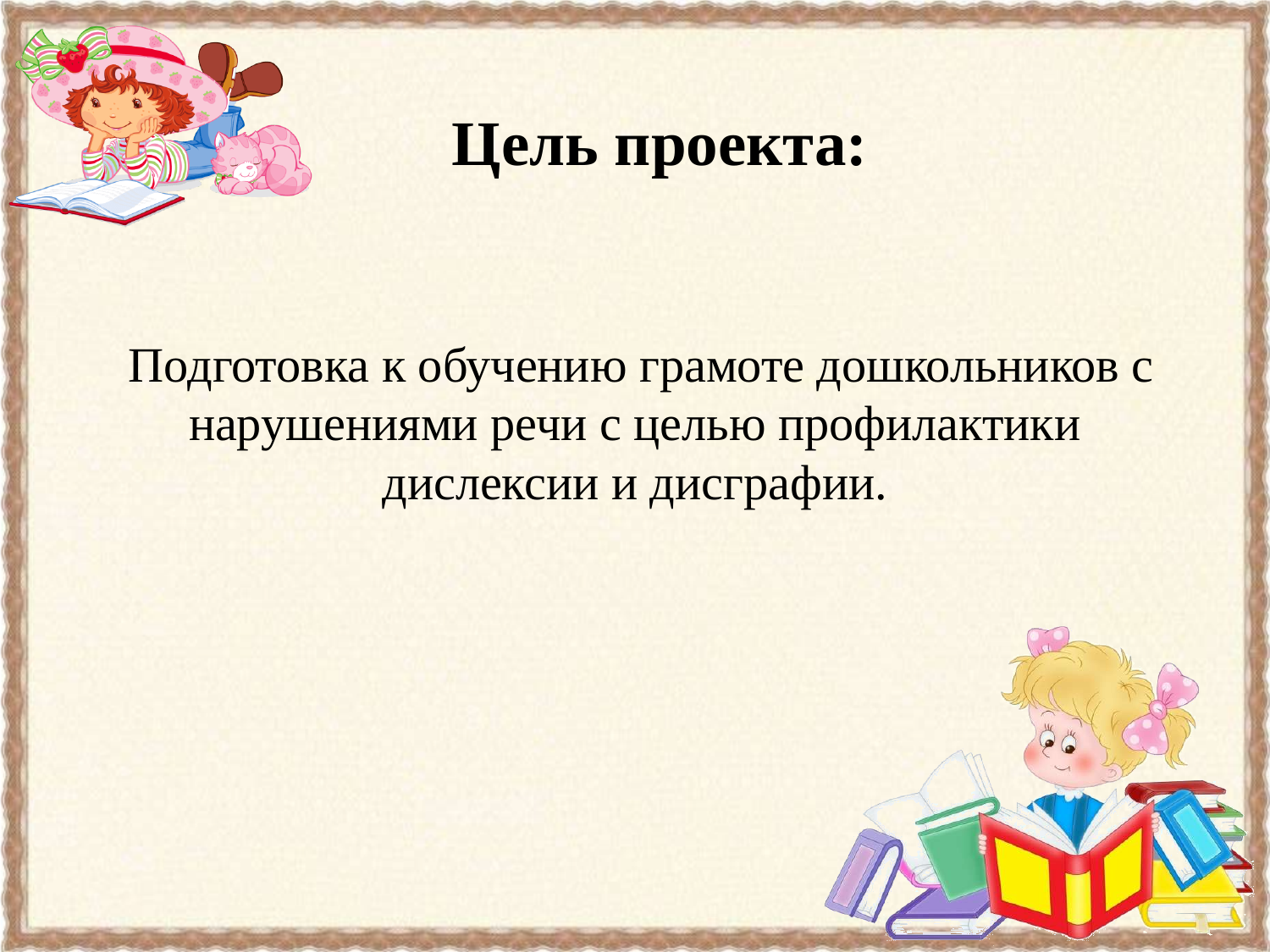

Цель проекта:
# Подготовка к обучению грамоте дошкольников с нарушениями речи с целью профилактики дислексии и дисграфии.